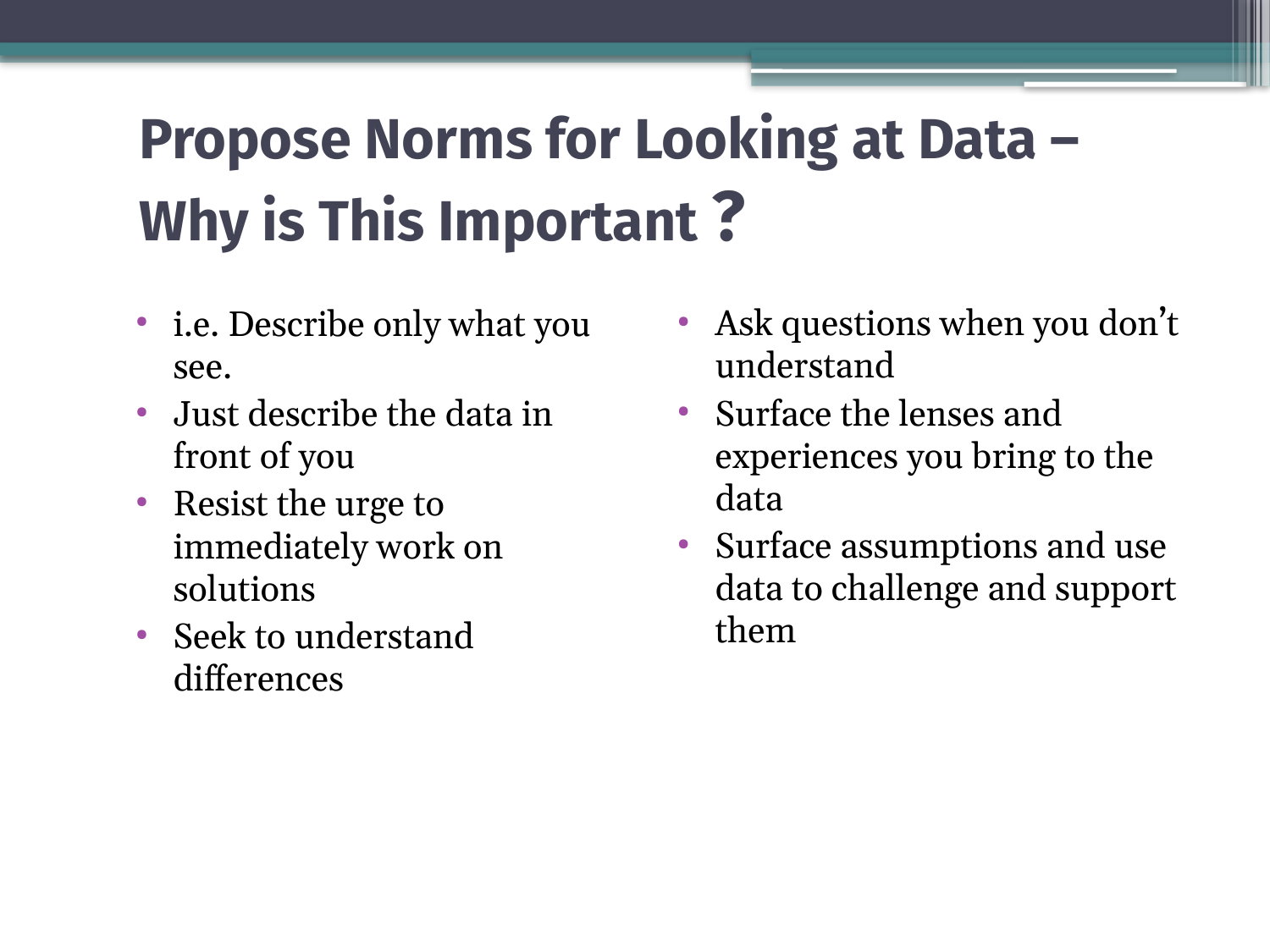

# Propose Norms for Looking at Data – Why is This Important ?
Ask questions when you don’t understand
Surface the lenses and experiences you bring to the data
Surface assumptions and use data to challenge and support them
i.e. Describe only what you see.
Just describe the data in front of you
Resist the urge to immediately work on solutions
Seek to understand differences